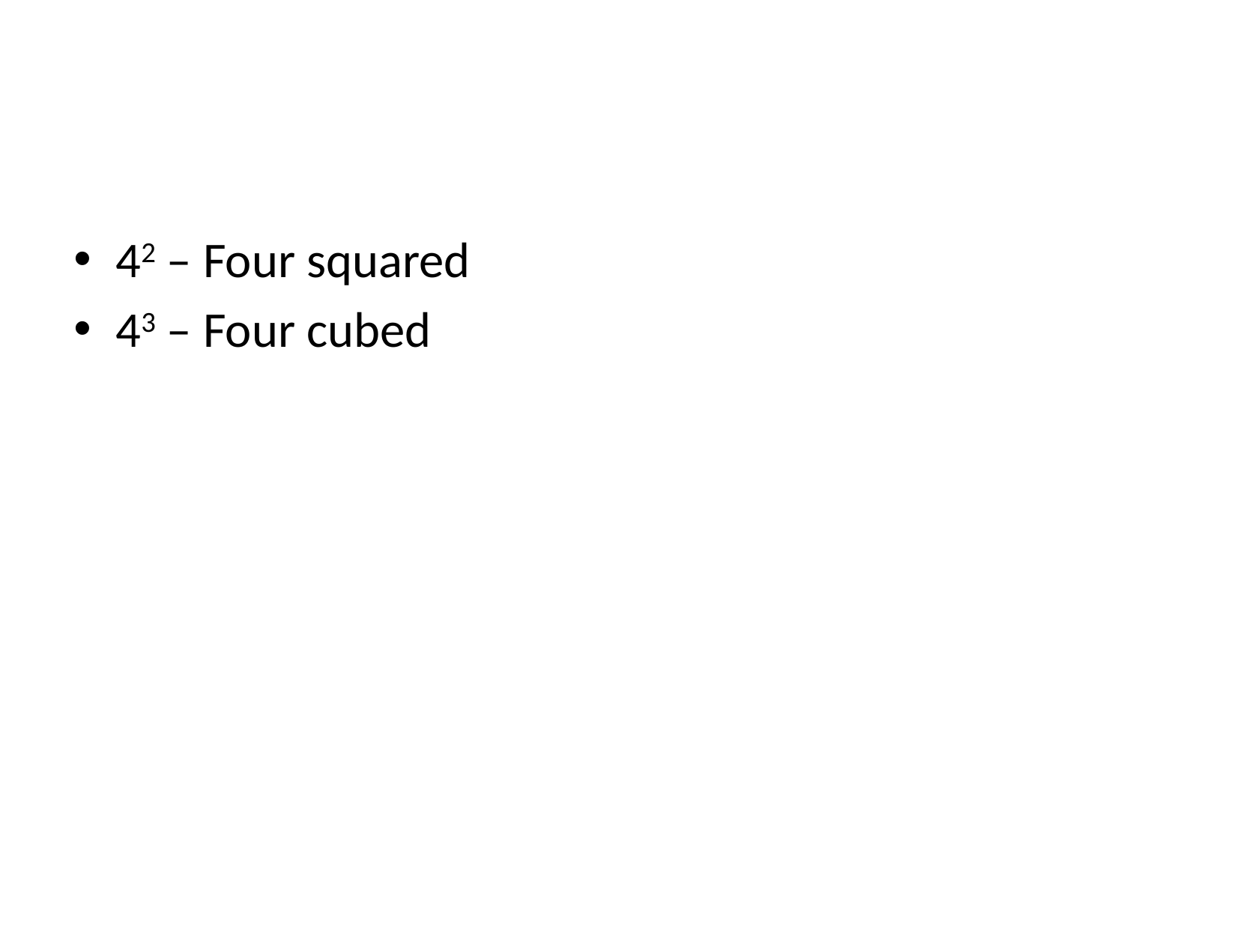

42 – Four squared
43 – Four cubed